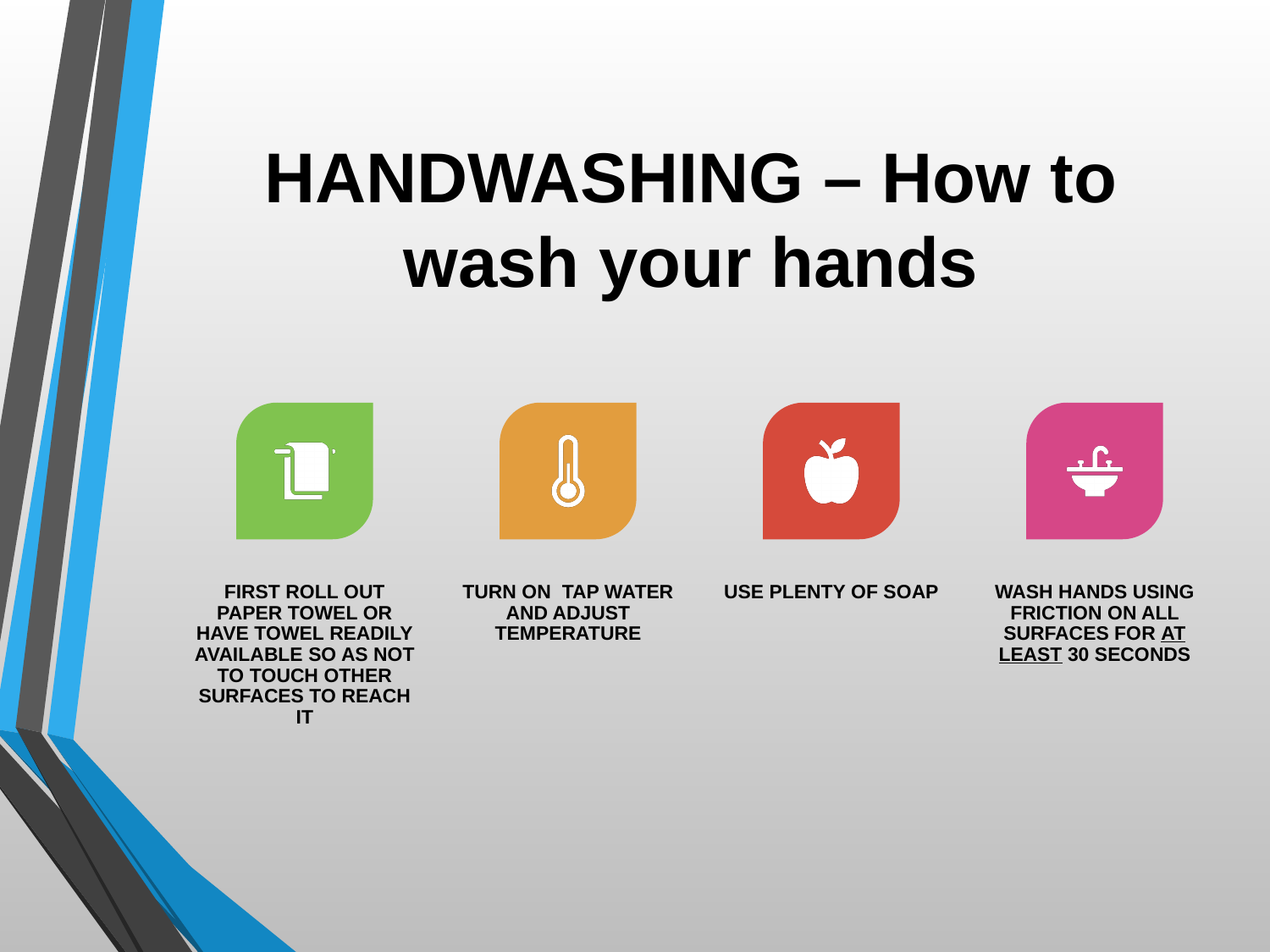

# HANDWASHING – How to wash your hands
First roll out paper towel or have towel readily available so as not to touch other surfaces to reach it
Turn on  tap water and adjust temperature
Use plenty of soap
Wash hands using friction on all surfaces for at least 30 seconds